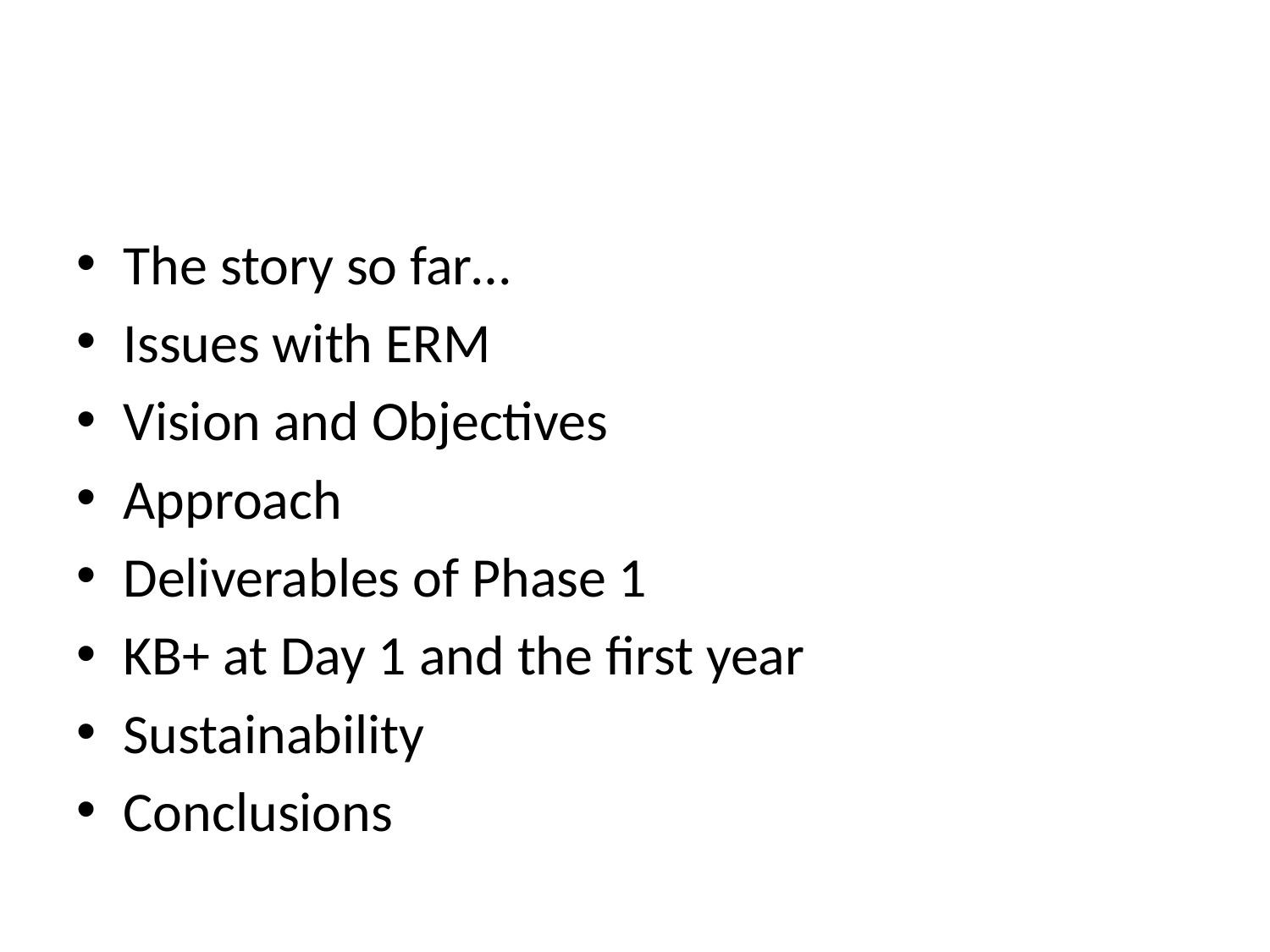

#
The story so far…
Issues with ERM
Vision and Objectives
Approach
Deliverables of Phase 1
KB+ at Day 1 and the first year
Sustainability
Conclusions